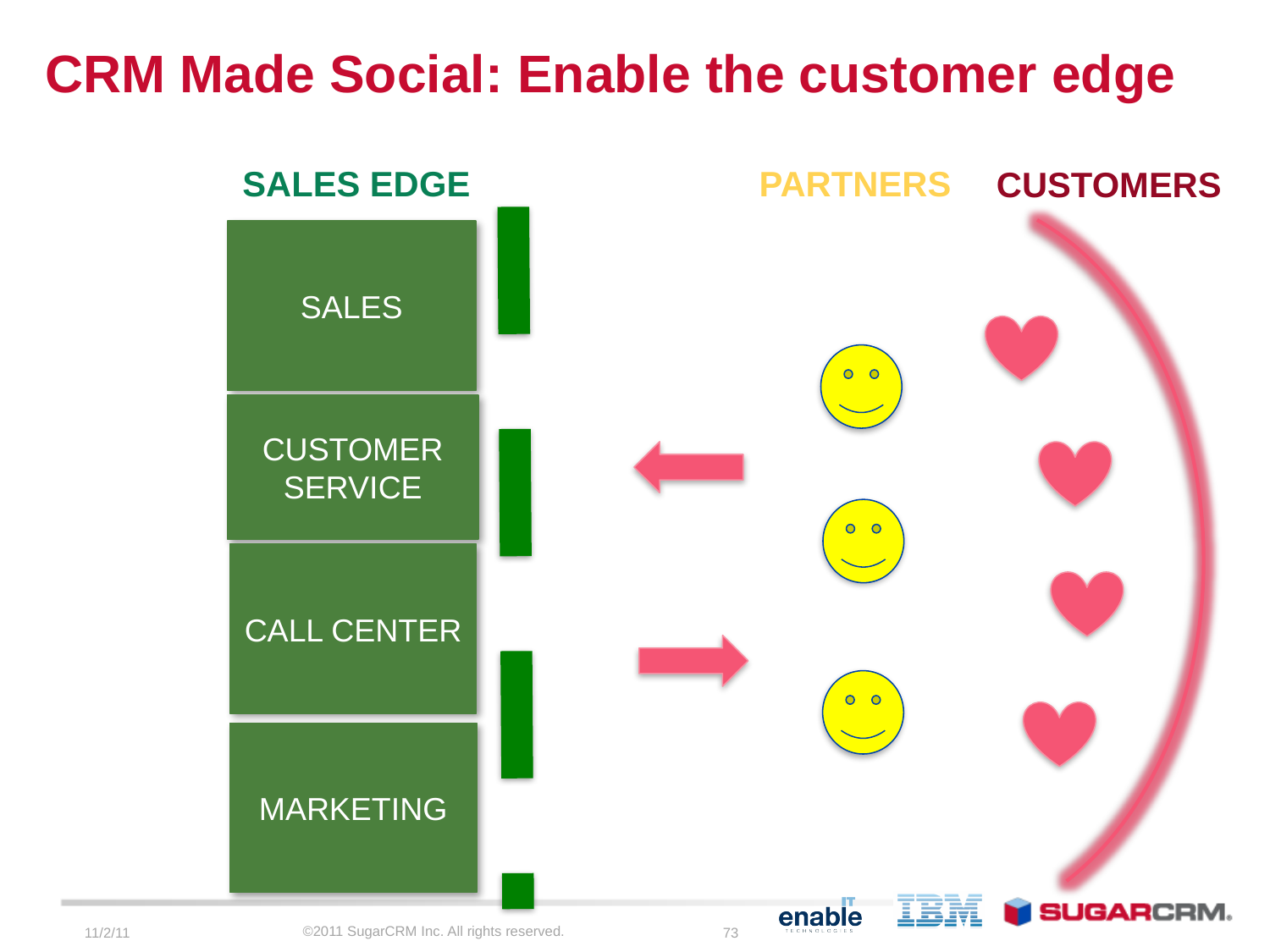

# CRM Made Social: Enable the customer edge
SALES EDGE
PARTNERS
CUSTOMERS

SALES

CUSTOMER SERVICE

CALL CENTER

MARKETING
©2011 SugarCRM Inc. All rights reserved.
11/2/11
73